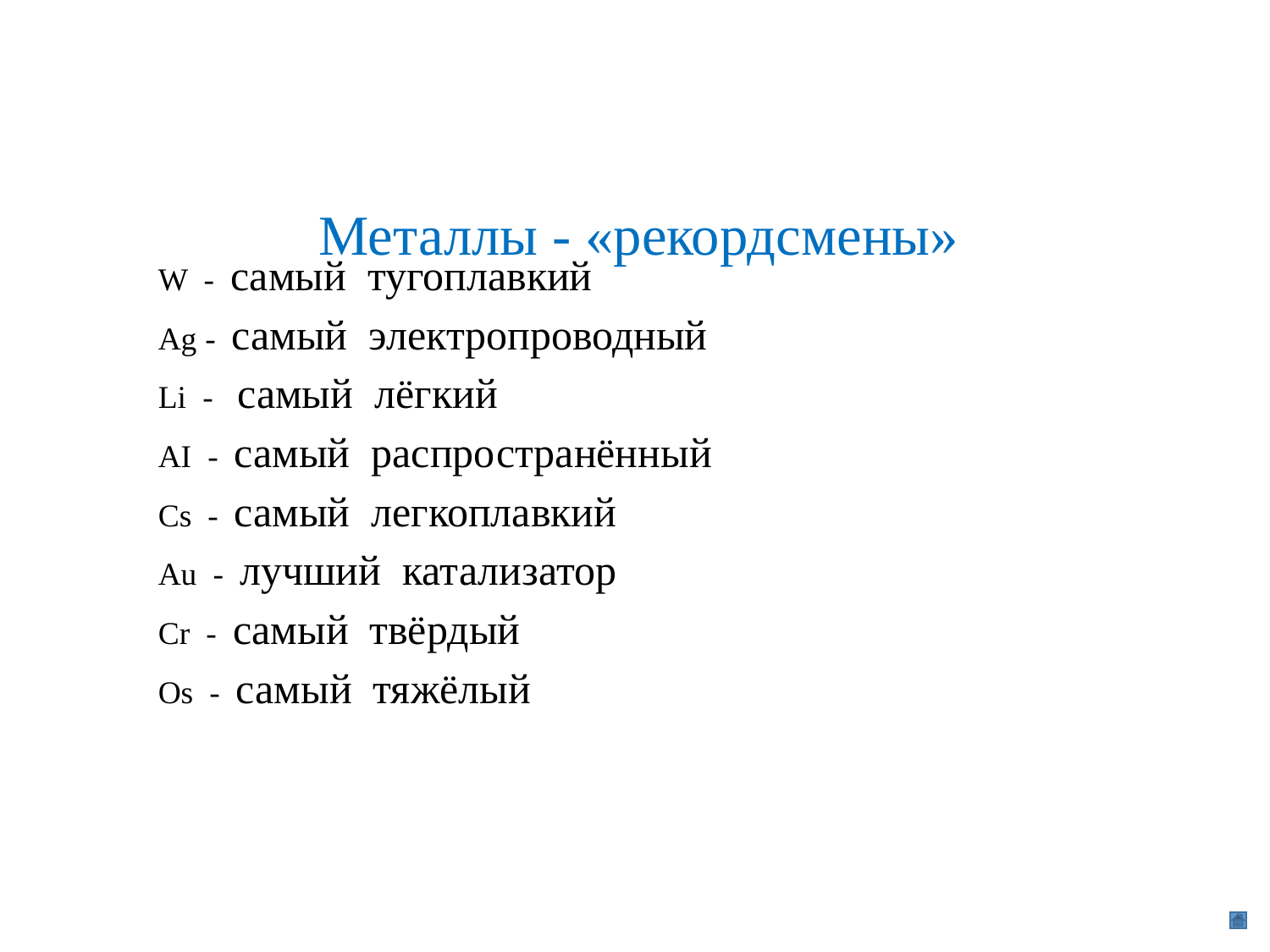

# Металлы - «рекордсмены»
       W  -  самый  тугоплавкий
       Ag -  самый  электропроводный
       Li  -   самый  лёгкий
       AI  -  самый  распространённый
       Cs  -  самый  легкоплавкий
       Au  -  лучший  катализатор
       Cr  -  самый  твёрдый
       Os  -  самый  тяжёлый